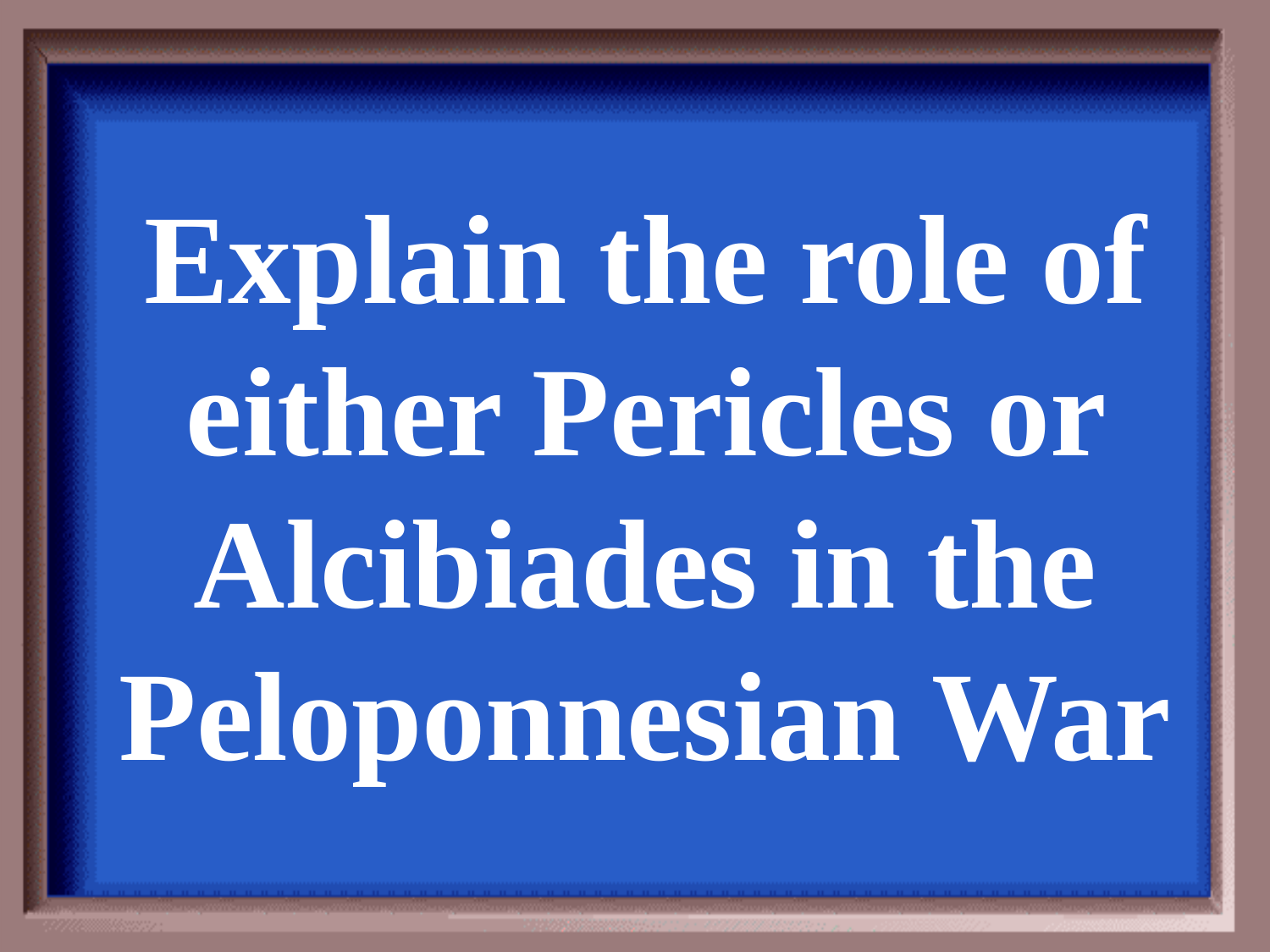

Explain the role of either Pericles or Alcibiades in the Peloponnesian War